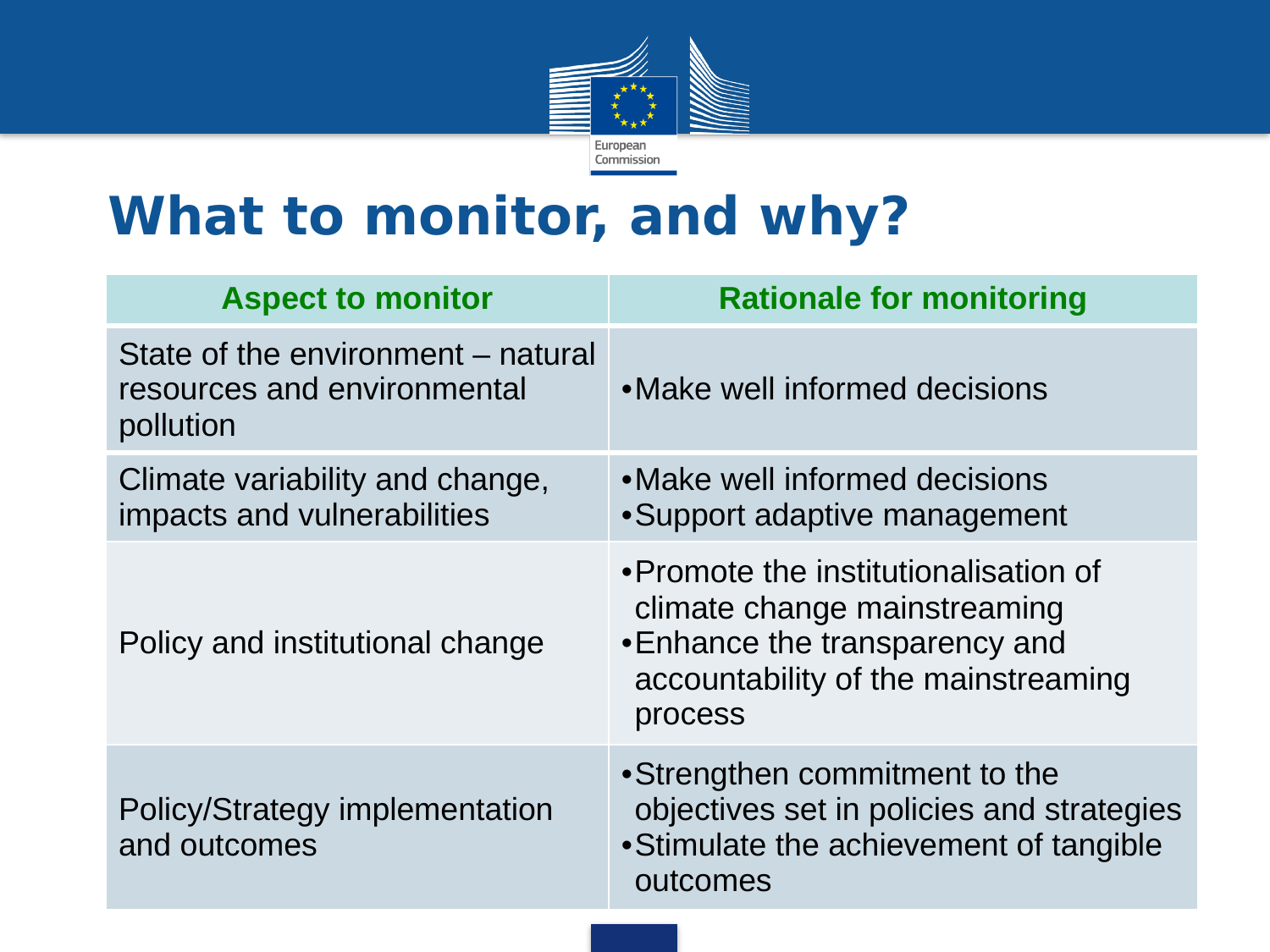

# What to monitor, and why?
| Aspect to monitor | Rationale for monitoring |
| --- | --- |
| State of the environment – natural resources and environmental pollution | Make well informed decisions |
| Climate variability and change, impacts and vulnerabilities | Make well informed decisions Support adaptive management |
| Policy and institutional change | Promote the institutionalisation of climate change mainstreaming Enhance the transparency and accountability of the mainstreaming process |
| Policy/Strategy implementation and outcomes | Strengthen commitment to the objectives set in policies and strategies Stimulate the achievement of tangible outcomes |
9